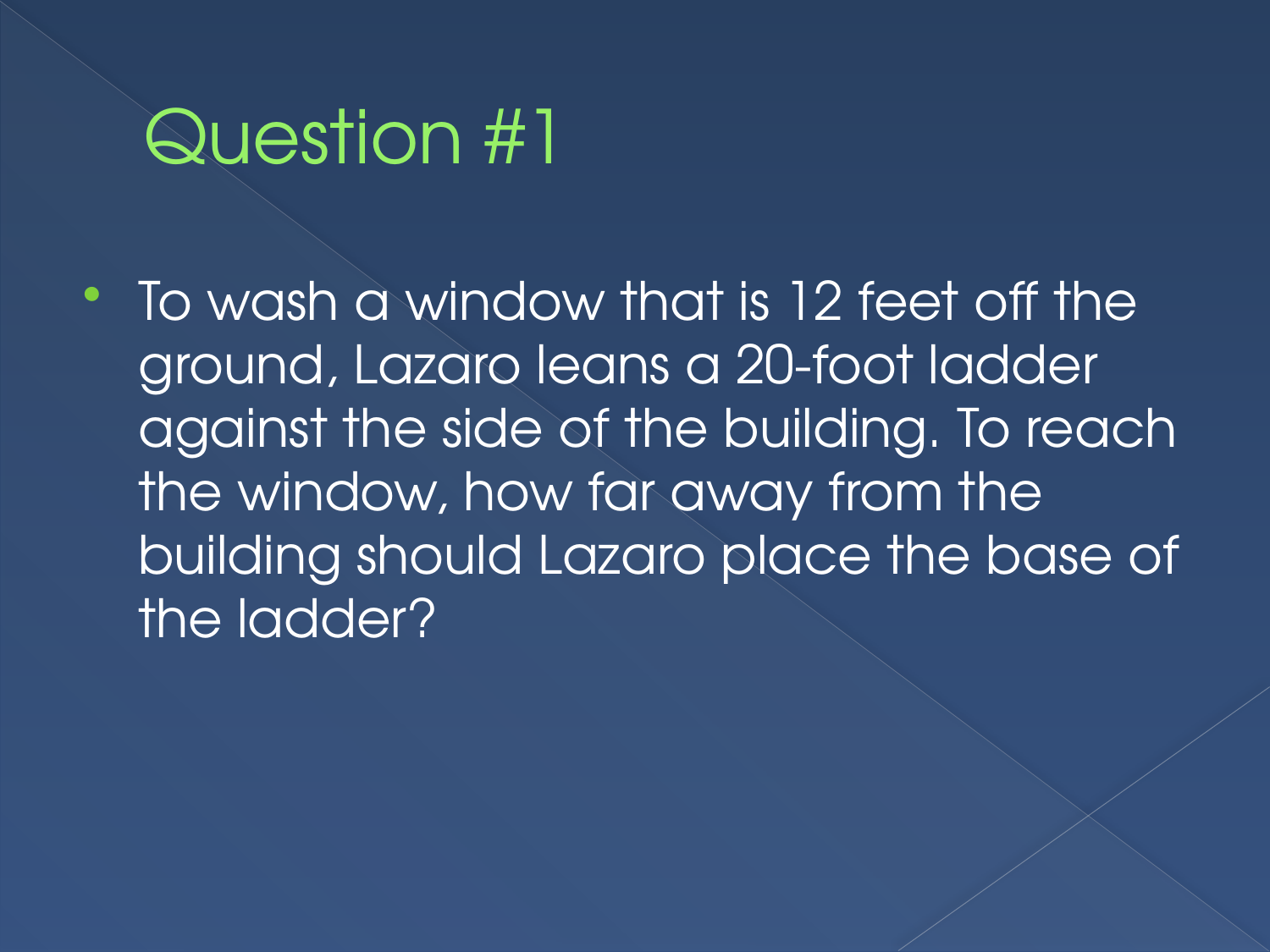

# Question #1
To wash a window that is 12 feet off the ground, Lazaro leans a 20-foot ladder against the side of the building. To reach the window, how far away from the building should Lazaro place the base of the ladder?